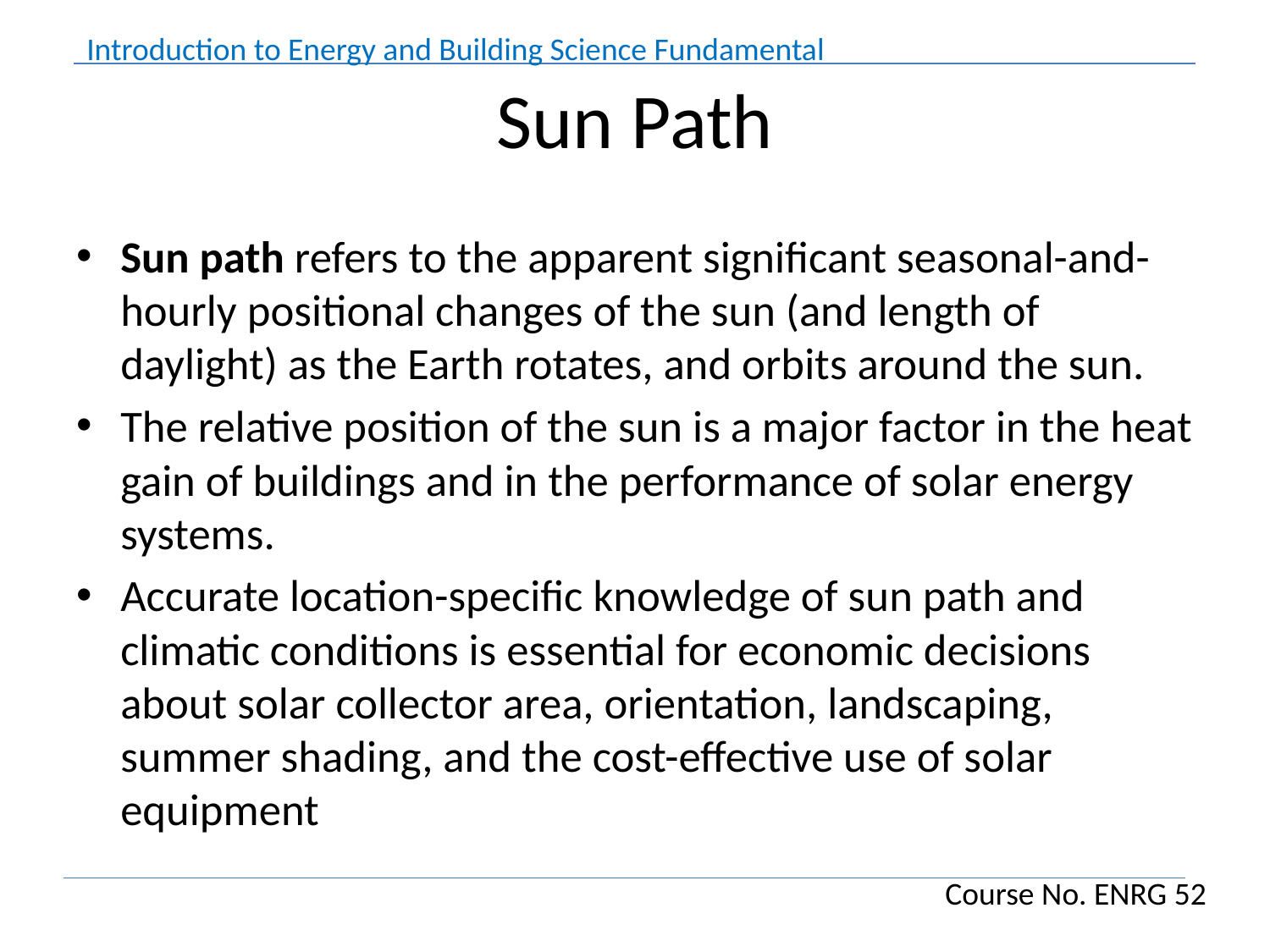

# Sun Path
Sun path refers to the apparent significant seasonal-and-hourly positional changes of the sun (and length of daylight) as the Earth rotates, and orbits around the sun.
The relative position of the sun is a major factor in the heat gain of buildings and in the performance of solar energy  systems.
Accurate location-specific knowledge of sun path and climatic conditions is essential for economic decisions about solar collector area, orientation, landscaping, summer shading, and the cost-effective use of solar equipment